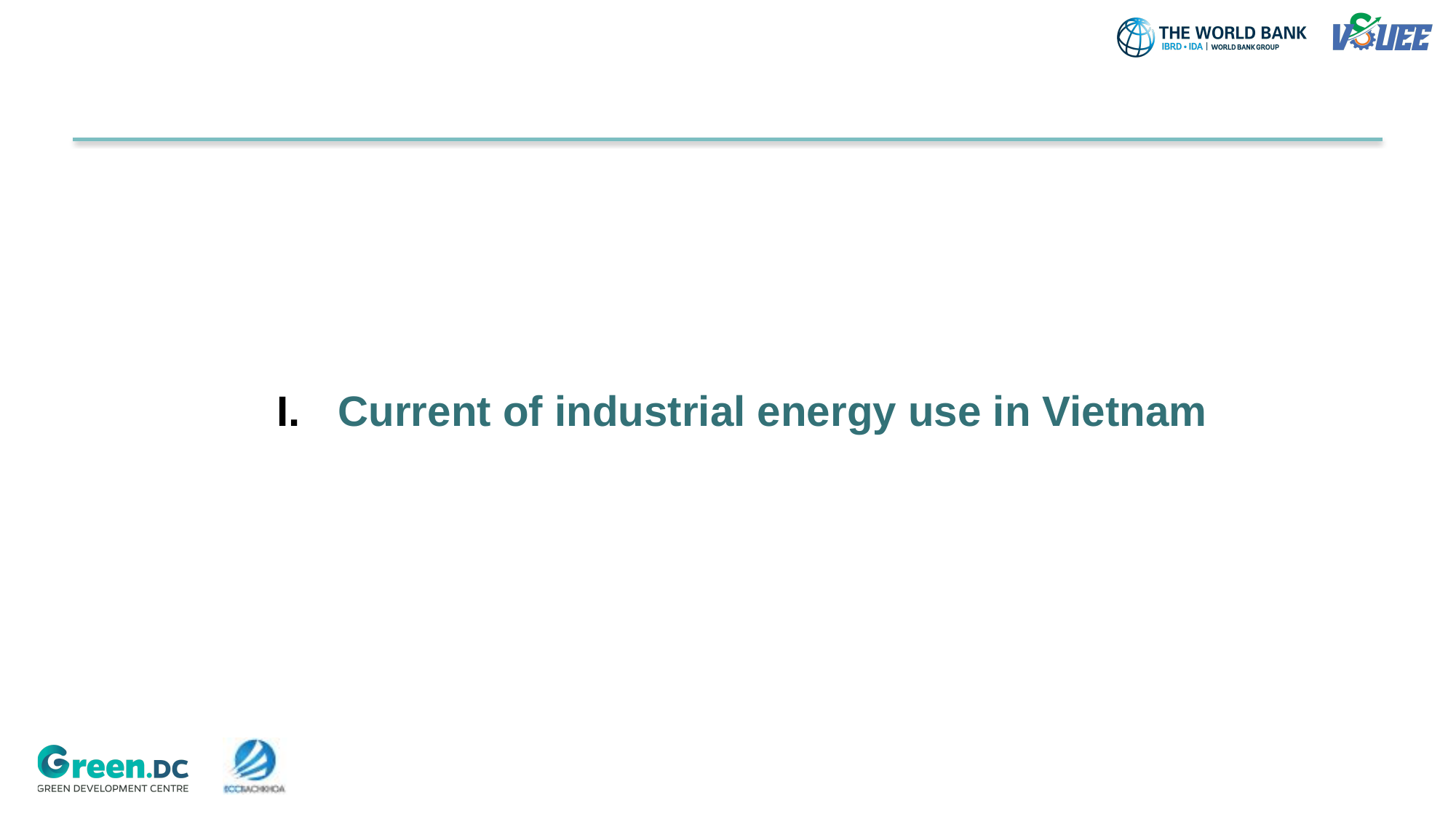

Current of industrial energy use in Vietnam